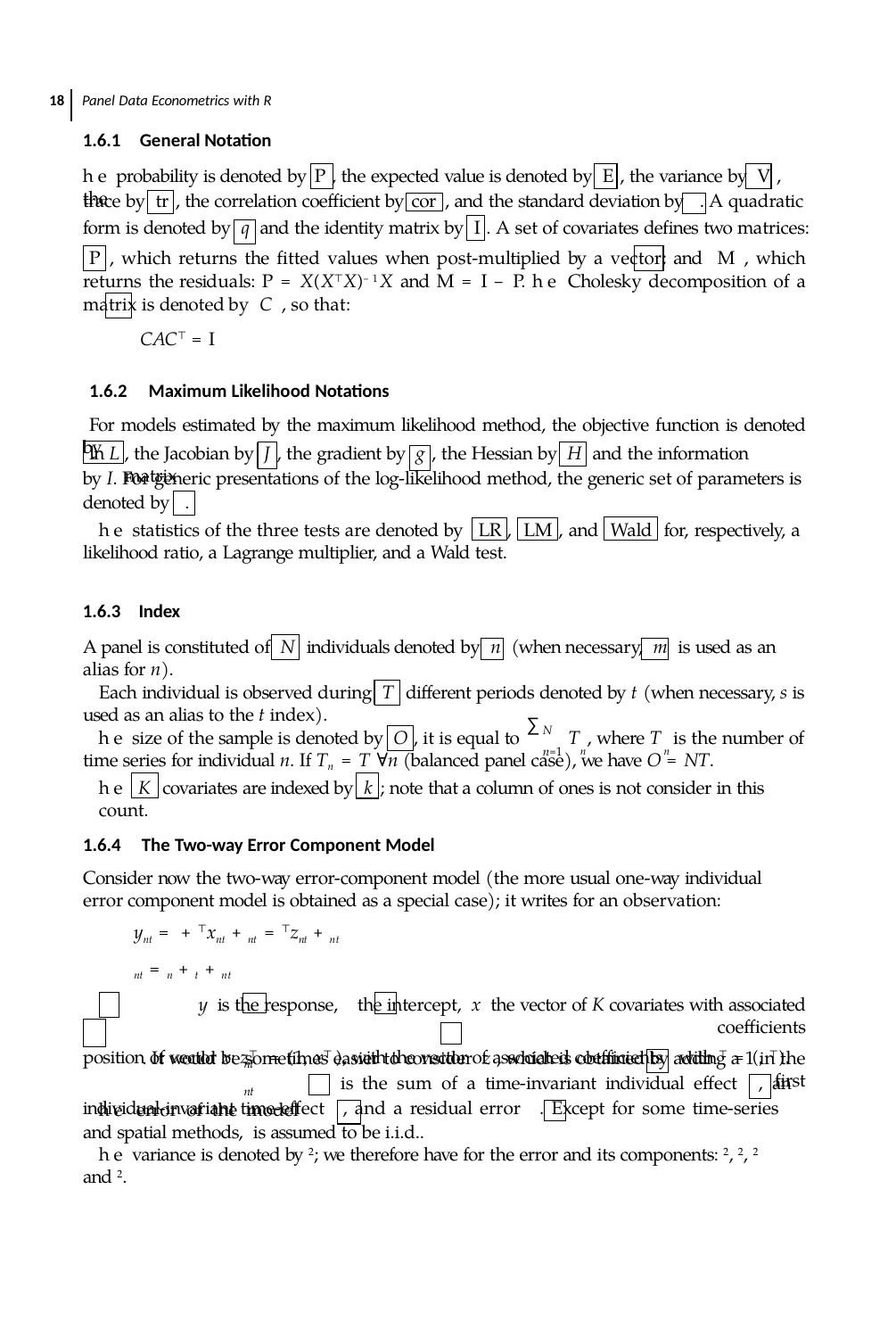

18  Panel Data Econometrics with R

1.6.1  General Notation
he probability is denoted by P , the expected value is denoted by E , the variance by V , the

trace by tr , the correlation coeﬃcient by	, and the standard deviation by  . A quadratic

cor

form is denoted by q and the identity matrix by I . A set of covariates deﬁnes two matrices:
P , which returns the ﬁtted values when post-multiplied by a vector; and  M , which returns the residuals: P = X(X⊤X)–1X and M = I – P. he Cholesky decomposition of a matrix is denoted by  C  , so that:
CAC⊤ = I

1.6.2  Maximum Likelihood Notations
For models estimated by the maximum likelihood method, the objective function is denoted by

, the Jacobian by J , the gradient by g , the Hessian by H and the information matrix
ln L

by I. For generic presentations of the log-likelihood method, the generic set of parameters is denoted by  .

he statistics of the three tests are denoted by
likelihood ratio, a Lagrange multiplier, and a Wald test.
,
, and
for, respectively, a
Wald
LR
LM
1.6.3  Index
A panel is constituted of N individuals denoted by n (when necessary, m is used as an alias for n).

Each individual is observed during T different periods denoted by t (when necessary, s is used as an alias to the t index).

∑
N
he size of the sample is denoted by O , it is equal to
T , where T is the number of

n=1  n	n
time series for individual n. If Tn = T ∀n (balanced panel case), we have O = NT.
he K covariates are indexed by k ; note that a column of ones is not consider in this count.

1.6.4  The Two-way Error Component Model
Consider now the two-way error-component model (the more usual one-way individual error component model is obtained as a special case); it writes for an observation:
ynt =  + ⊤xnt + nt = ⊤znt + nt
nt = n + t + nt
y is the response,  the intercept, x the vector of K covariates with associated coeﬃcients
 . It would be sometimes easier to consider z , which is obtained by adding a 1 in the ﬁrst

position of vector x: z⊤ = (1, x⊤ ), with the vector of associated coeﬃcients	with ⊤ = (, ⊤).

nt	nt
he error of the model
is the sum of a time-invariant individual effect   , an

individual-invariant time-effect  , and a residual error  . Except for some time-series

and spatial methods,  is assumed to be i.i.d..
he variance is denoted by 2; we therefore have for the error and its components: 2, 2, 2

and 2.